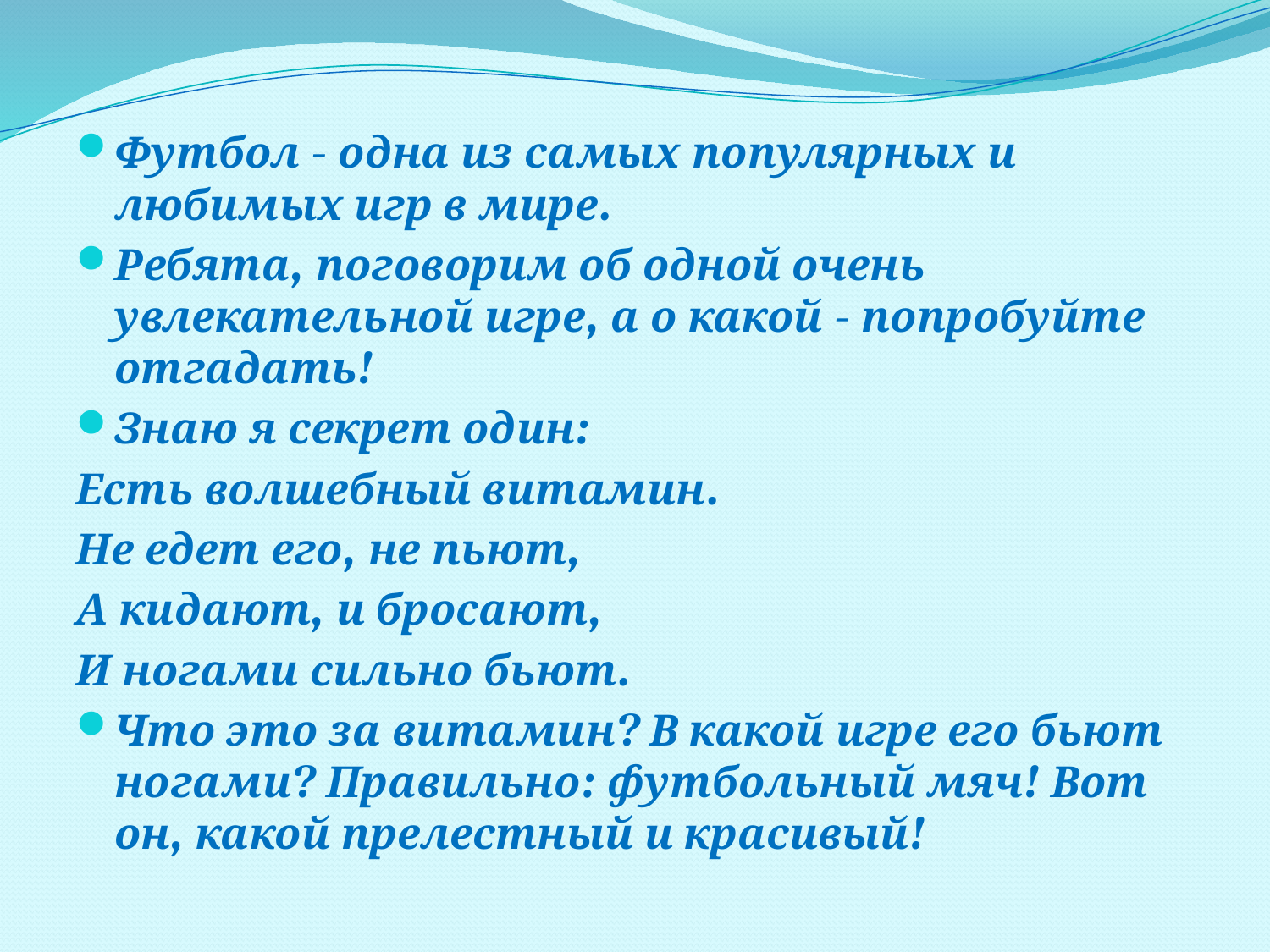

#
Футбол - одна из самых популярных и любимых игр в мире.
Ребята, поговорим об одной очень увлекательной игре, а о какой - попробуйте отгадать!
Знаю я секрет один:
Есть волшебный витамин.
Не едет его, не пьют,
А кидают, и бросают,
И ногами сильно бьют.
Что это за витамин? В какой игре его бьют ногами? Правильно: футбольный мяч! Вот он, какой прелестный и красивый!